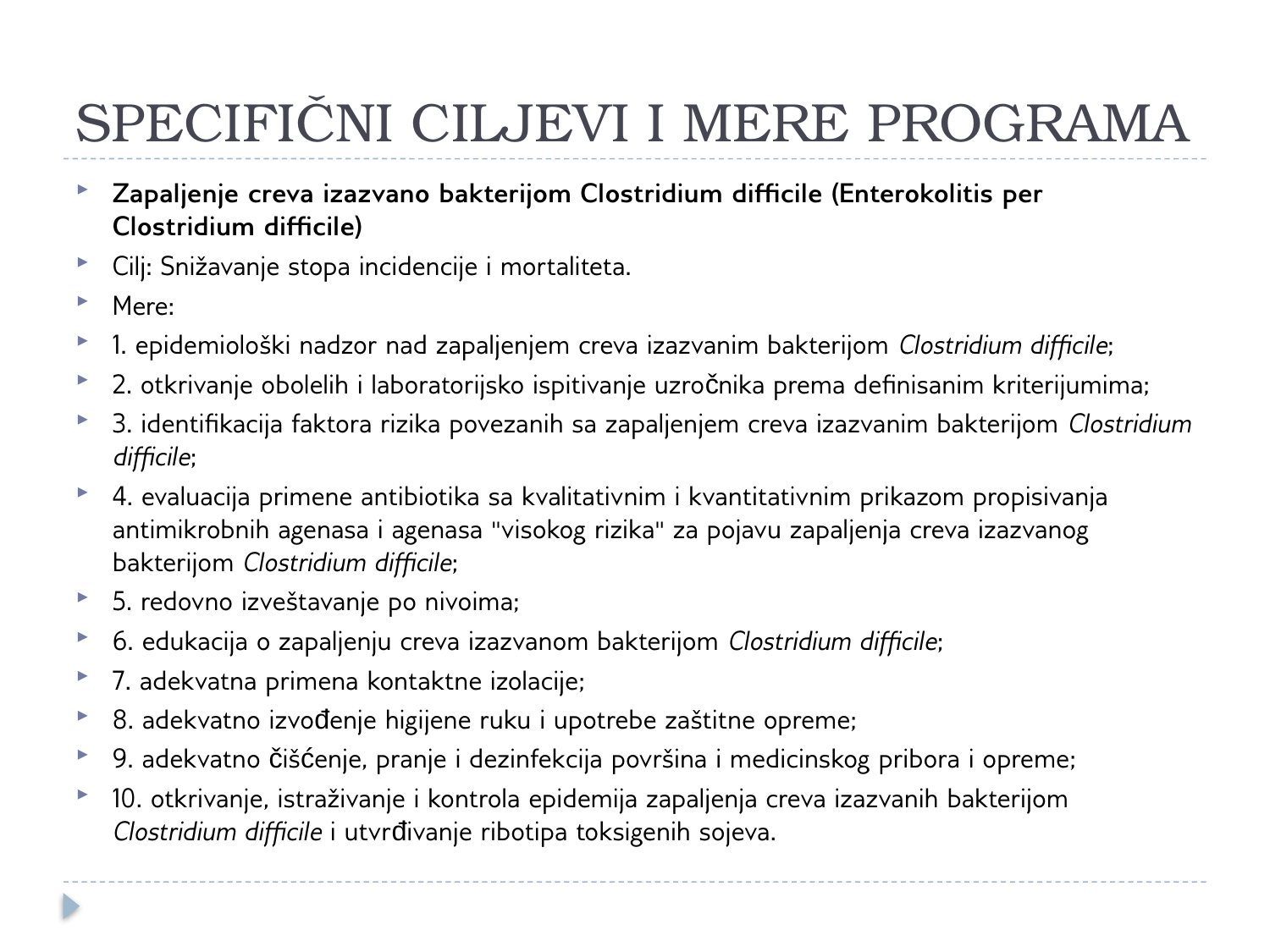

# SPECIFIČNI CILJEVI I MERE PROGRAMA
Zapaljenje creva izazvano bakterijom Clostridium difficile (Enterokolitis per Clostridium difficile)
Cilj: Snižavanje stopa incidencije i mortaliteta.
Mere:
1. epidemiološki nadzor nad zapaljenjem creva izazvanim bakterijom Clostridium difficile;
2. otkrivanje obolelih i laboratorijsko ispitivanje uzročnika prema definisanim kriterijumima;
3. identifikacija faktora rizika povezanih sa zapaljenjem creva izazvanim bakterijom Clostridium difficile;
4. evaluacija primene antibiotika sa kvalitativnim i kvantitativnim prikazom propisivanja antimikrobnih agenasa i agenasa "visokog rizika" za pojavu zapaljenja creva izazvanog bakterijom Clostridium difficile;
5. redovno izveštavanje po nivoima;
6. edukacija o zapaljenju creva izazvanom bakterijom Clostridium difficile;
7. adekvatna primena kontaktne izolacije;
8. adekvatno izvođenje higijene ruku i upotrebe zaštitne opreme;
9. adekvatno čišćenje, pranje i dezinfekcija površina i medicinskog pribora i opreme;
10. otkrivanje, istraživanje i kontrola epidemija zapaljenja creva izazvanih bakterijom Clostridium difficile i utvrđivanje ribotipa toksigenih sojeva.